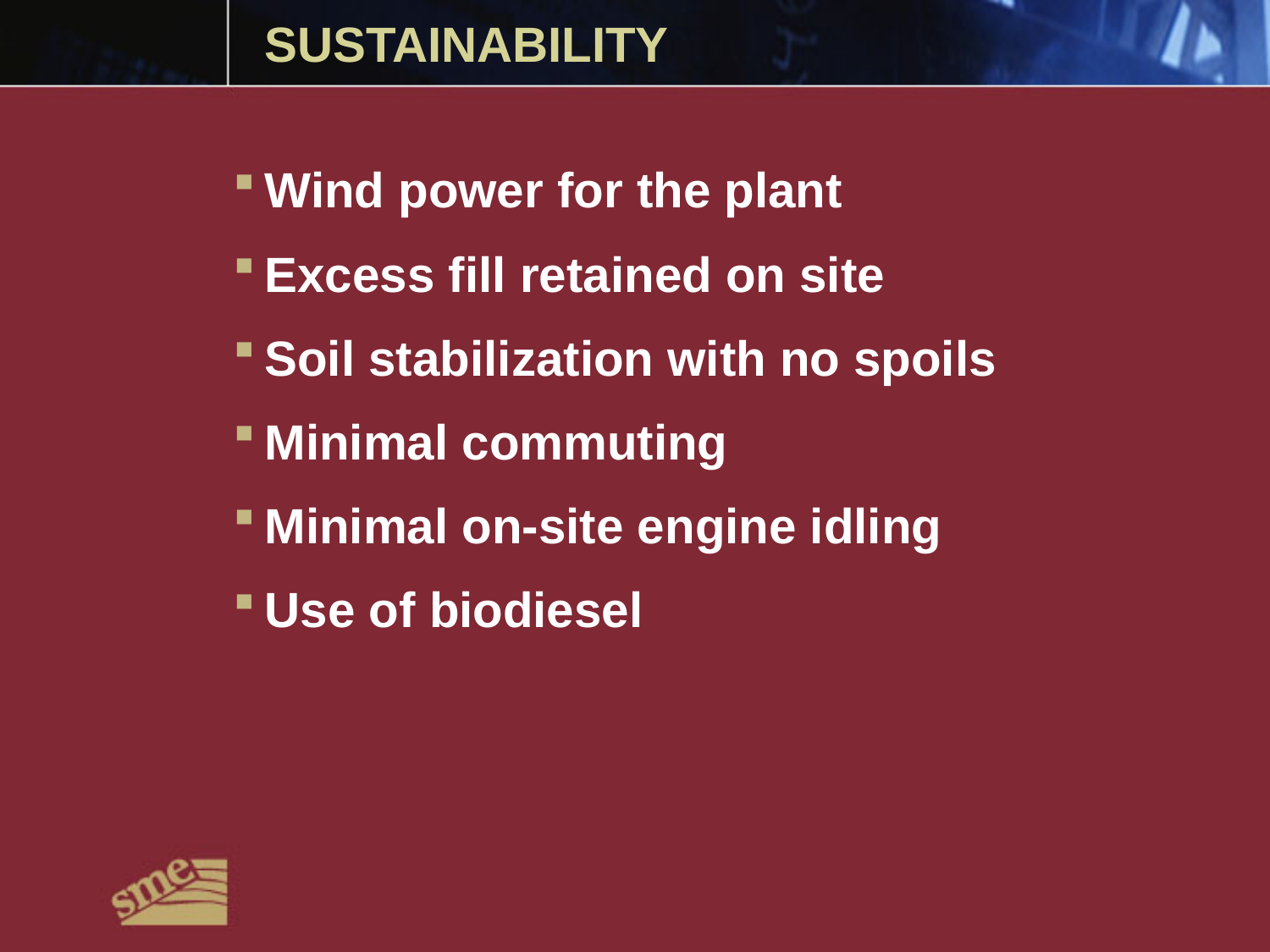

# SUSTAINABILITY
Wind power for the plant
Excess fill retained on site
Soil stabilization with no spoils
Minimal commuting
Minimal on-site engine idling
Use of biodiesel